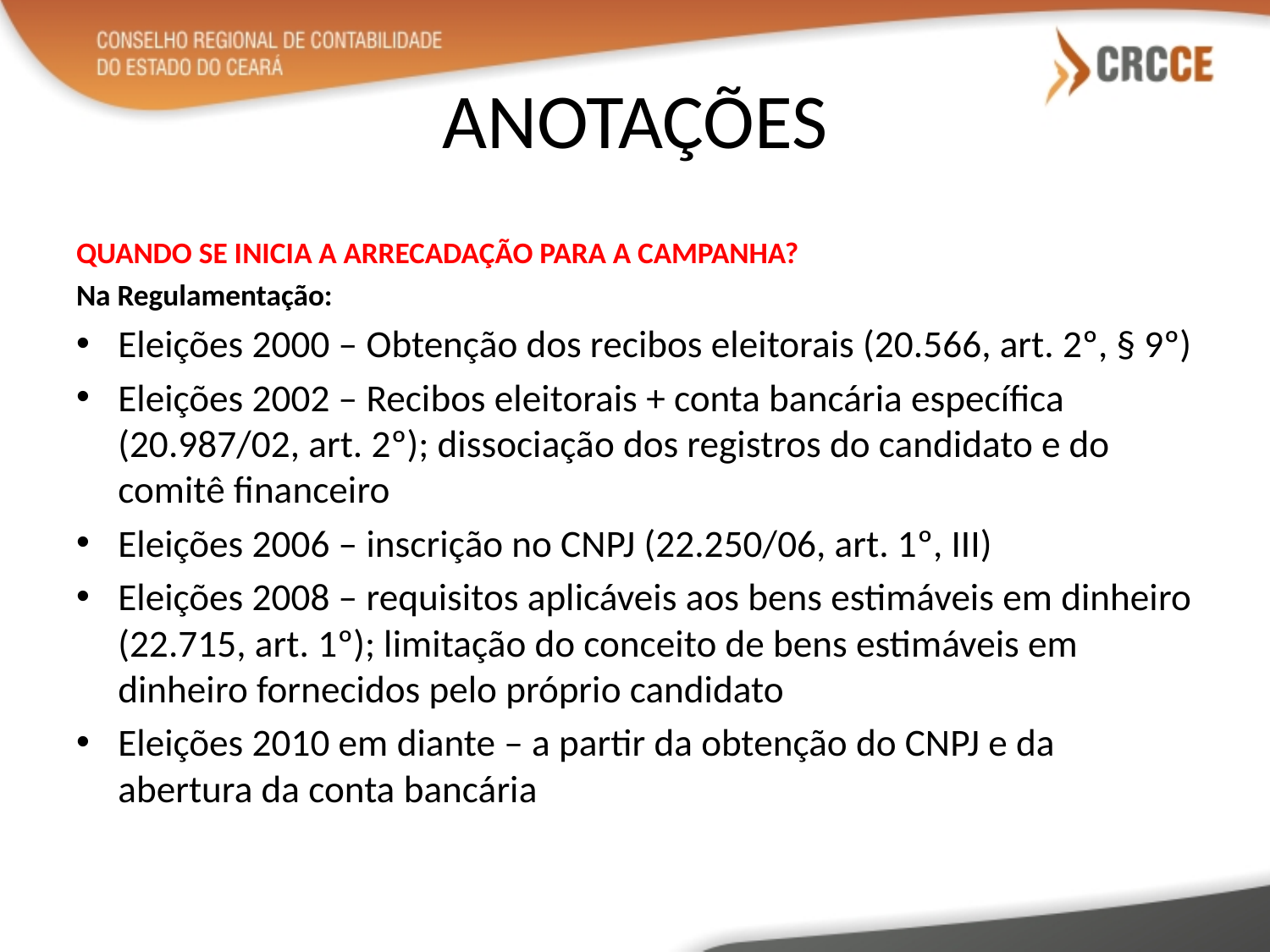

# ANOTAÇÕES
QUANDO SE INICIA A ARRECADAÇÃO PARA A CAMPANHA?
Na Regulamentação:
Eleições 2000 – Obtenção dos recibos eleitorais (20.566, art. 2º, § 9º)
Eleições 2002 – Recibos eleitorais + conta bancária específica (20.987/02, art. 2º); dissociação dos registros do candidato e do comitê financeiro
Eleições 2006 – inscrição no CNPJ (22.250/06, art. 1º, III)
Eleições 2008 – requisitos aplicáveis aos bens estimáveis em dinheiro (22.715, art. 1º); limitação do conceito de bens estimáveis em dinheiro fornecidos pelo próprio candidato
Eleições 2010 em diante – a partir da obtenção do CNPJ e da abertura da conta bancária